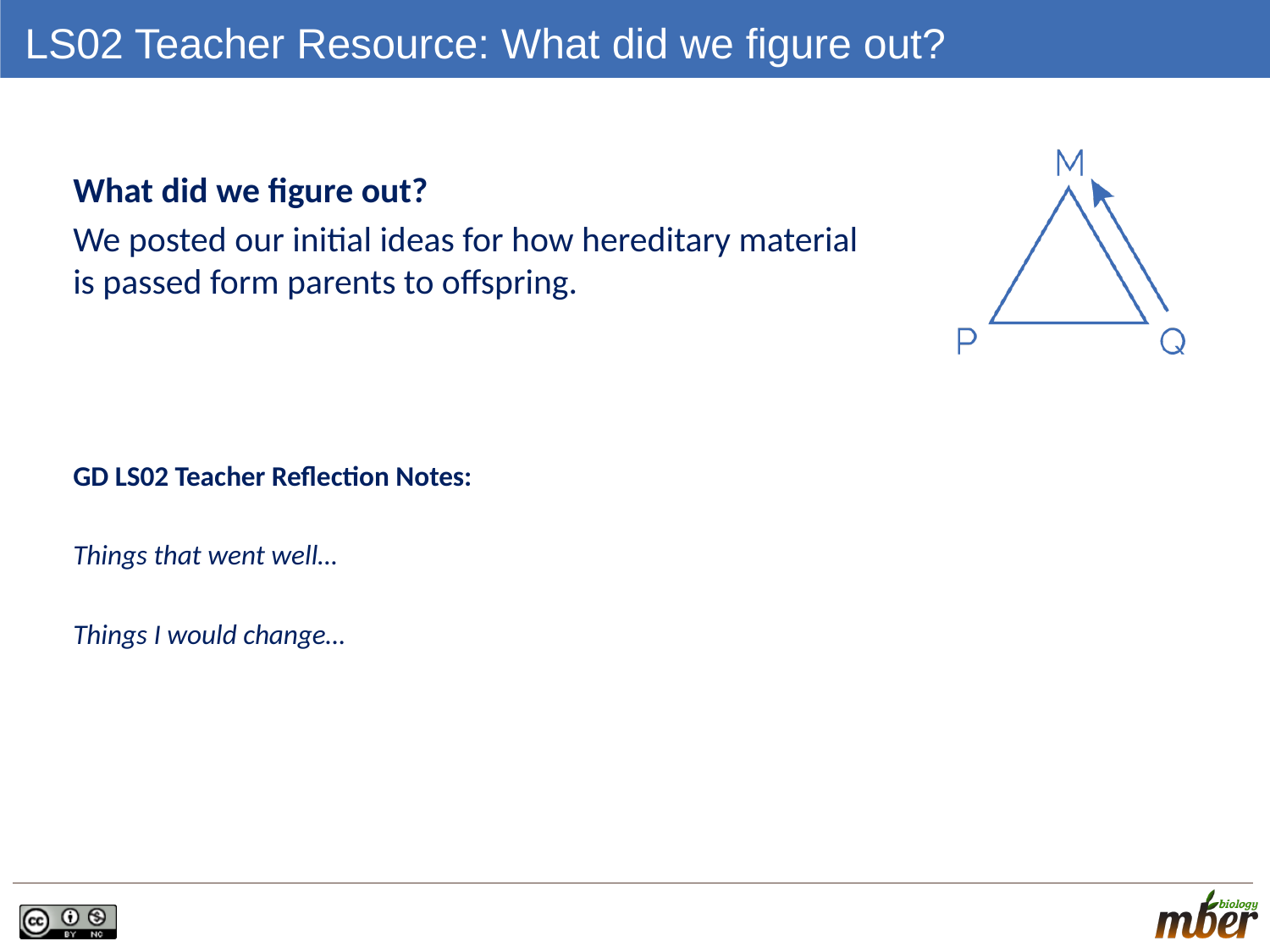

# LS02 Teacher Resource: What did we figure out?
What did we figure out?
We posted our initial ideas for how hereditary material is passed form parents to offspring.

GD LS02 Teacher Reflection Notes:

Things that went well…

Things I would change…